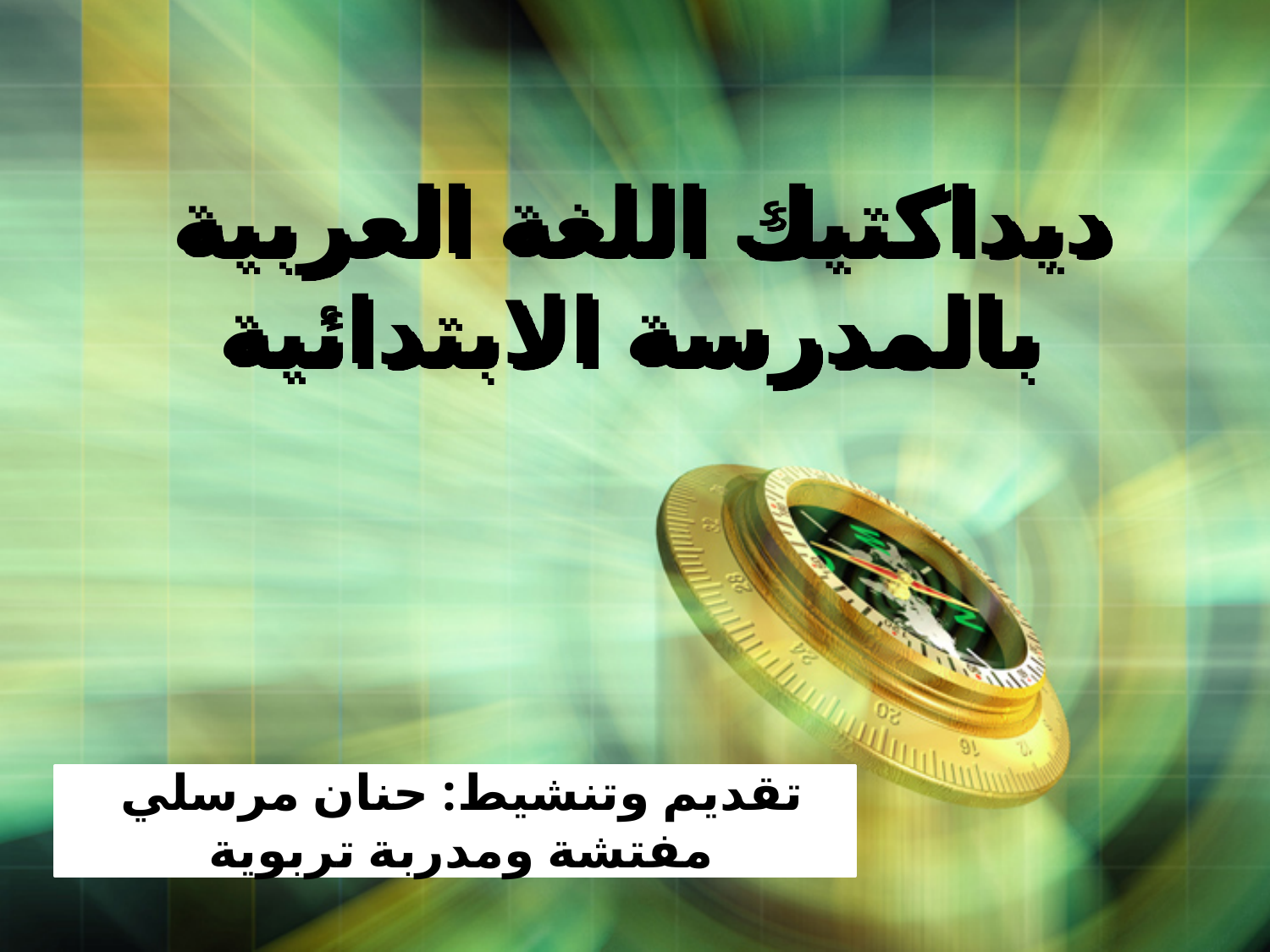

# ديداكتيك اللغة العربية بالمدرسة الابتدائية
تقديم وتنشيط: حنان مرسلي
مفتشة ومدربة تربوية